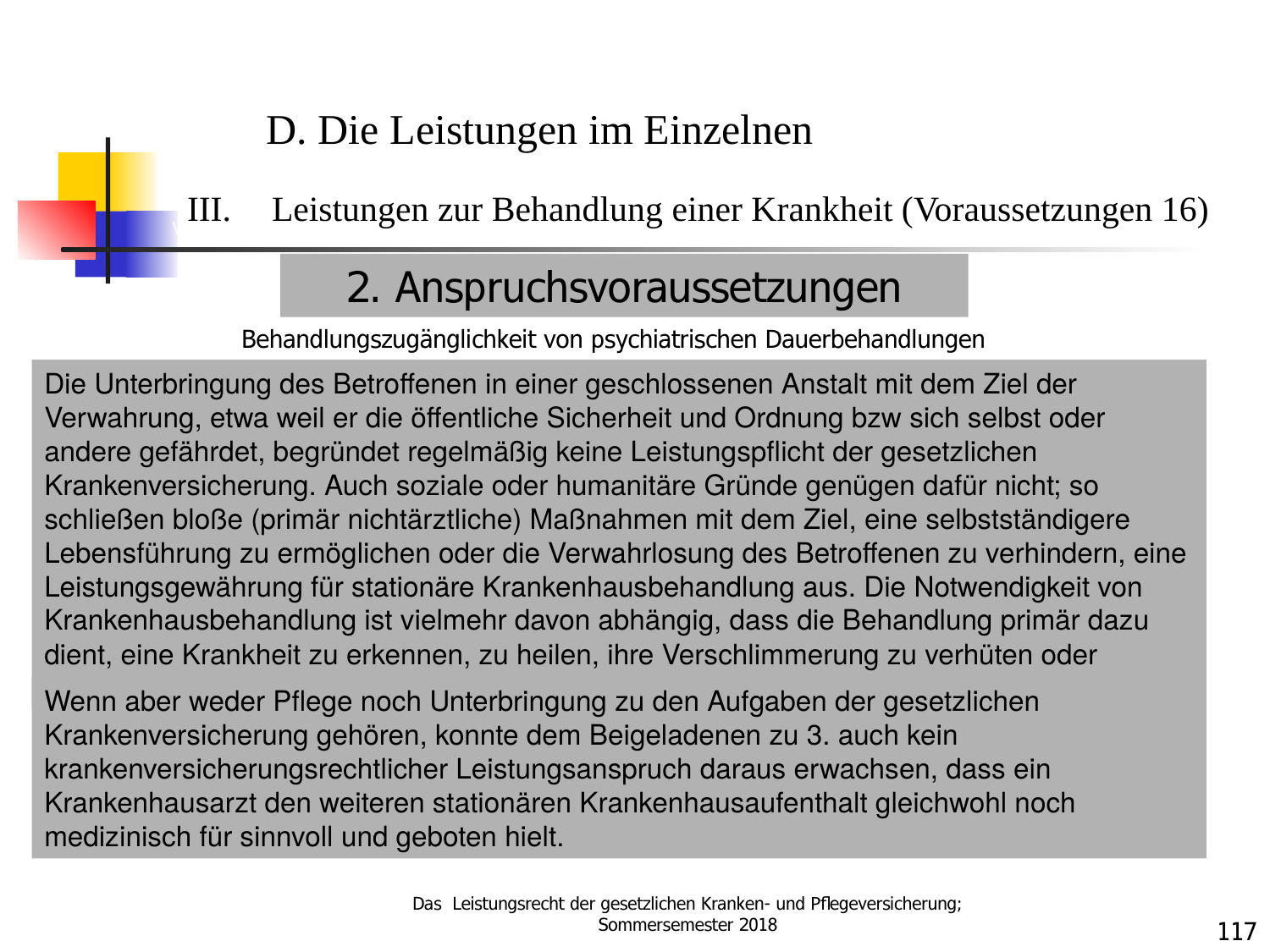

Voraussetzungen 16
D. Die Leistungen im Einzelnen

Leistungen zur Behandlung einer Krankheit (Voraussetzungen 16)
2. Anspruchsvoraussetzungen
Behandlungszugänglichkeit von psychiatrischen Dauerbehandlungen
Die Unterbringung des Betroffenen in einer geschlossenen Anstalt mit dem Ziel der Verwahrung, etwa weil er die öffentliche Sicherheit und Ordnung bzw sich selbst oder andere gefährdet, begründet regelmäßig keine Leistungspflicht der gesetzlichen Krankenversicherung. Auch soziale oder humanitäre Gründe genügen dafür nicht; so schließen bloße (primär nichtärztliche) Maßnahmen mit dem Ziel, eine selbstständigere Lebensführung zu ermöglichen oder die Verwahrlosung des Betroffenen zu verhindern, eine Leistungsgewährung für stationäre Krankenhausbehandlung aus. Die Notwendigkeit von Krankenhausbehandlung ist vielmehr davon abhängig, dass die Behandlung primär dazu dient, eine Krankheit zu erkennen, zu heilen, ihre Verschlimmerung zu verhüten oder Krankheitsbeschwerden zu lindern.
Krankheit
Wenn aber weder Pflege noch Unterbringung zu den Aufgaben der gesetzlichen Krankenversicherung gehören, konnte dem Beigeladenen zu 3. auch kein krankenversicherungsrechtlicher Leistungsanspruch daraus erwachsen, dass ein Krankenhausarzt den weiteren stationären Krankenhausaufenthalt gleichwohl noch medizinisch für sinnvoll und geboten hielt.
Das  Leistungsrecht der gesetzlichen Kranken- und Pflegeversicherung; Sommersemester 2018
117